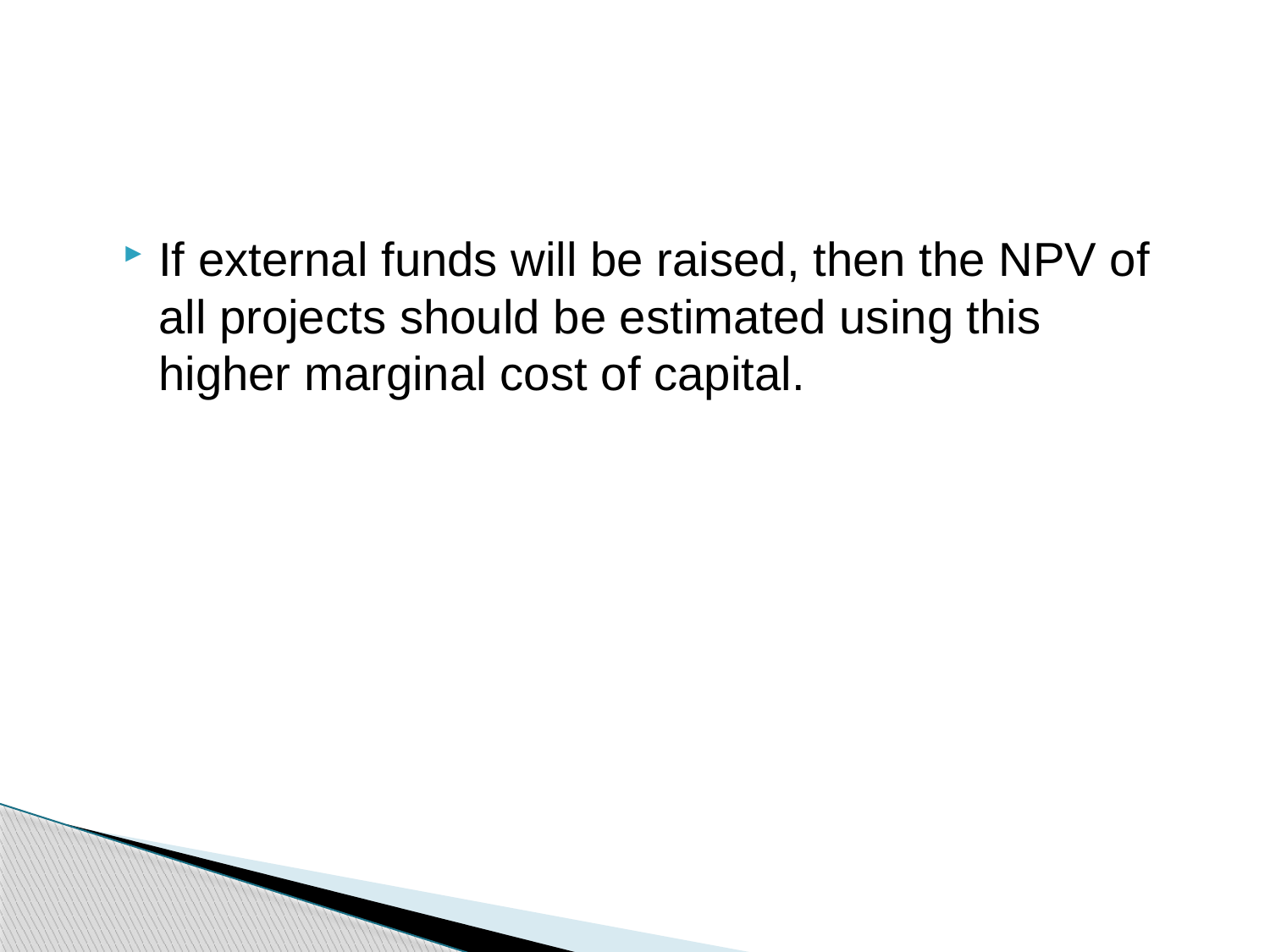

If external funds will be raised, then the NPV of all projects should be estimated using this higher marginal cost of capital.